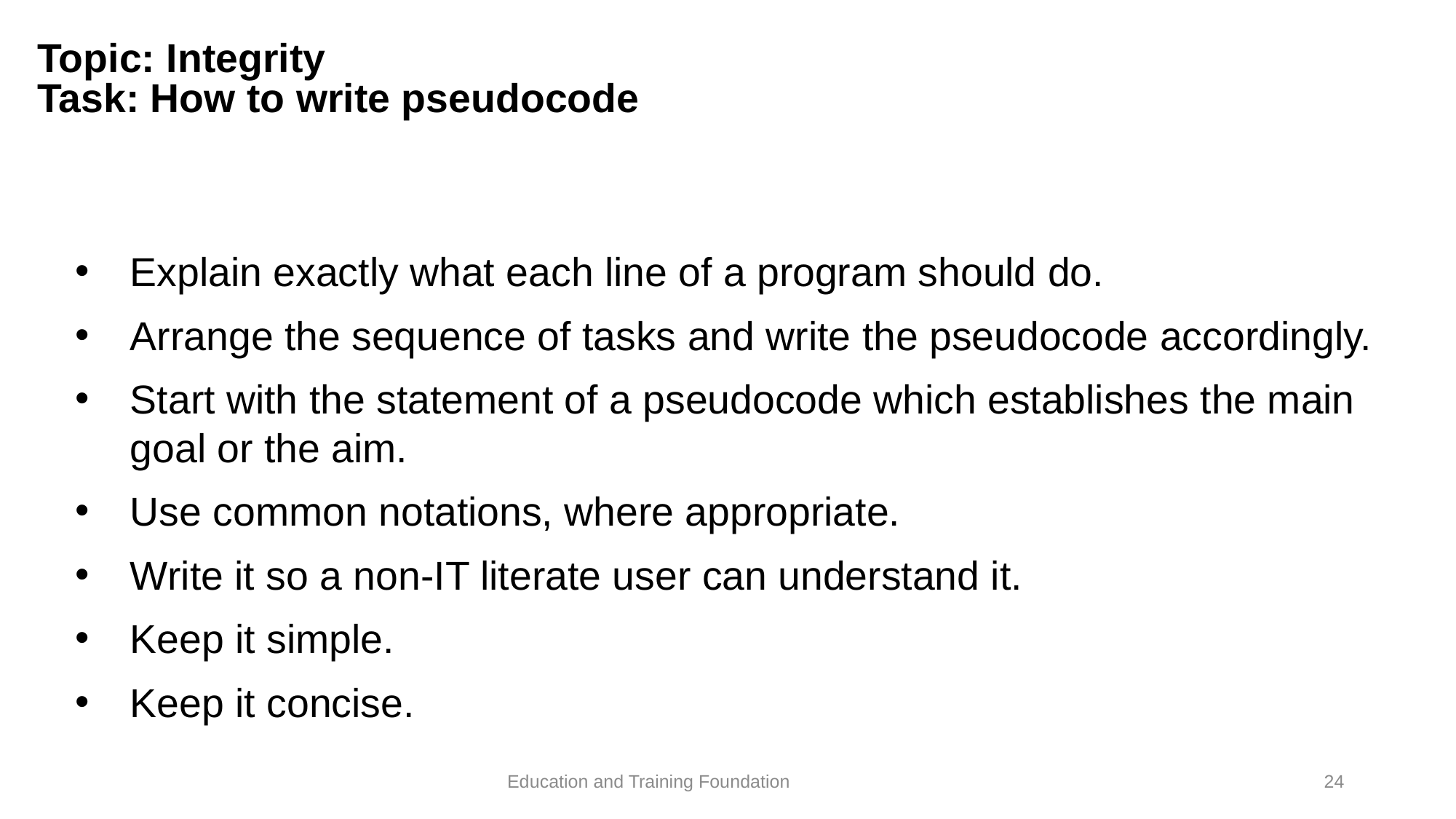

# Topic: Integrity Task: How to write pseudocode

Explain exactly what each line of a program should do.
Arrange the sequence of tasks and write the pseudocode accordingly.
Start with the statement of a pseudocode which establishes the main goal or the aim.
Use common notations, where appropriate.
Write it so a non-IT literate user can understand it.
Keep it simple.
Keep it concise.

24
Education and Training Foundation